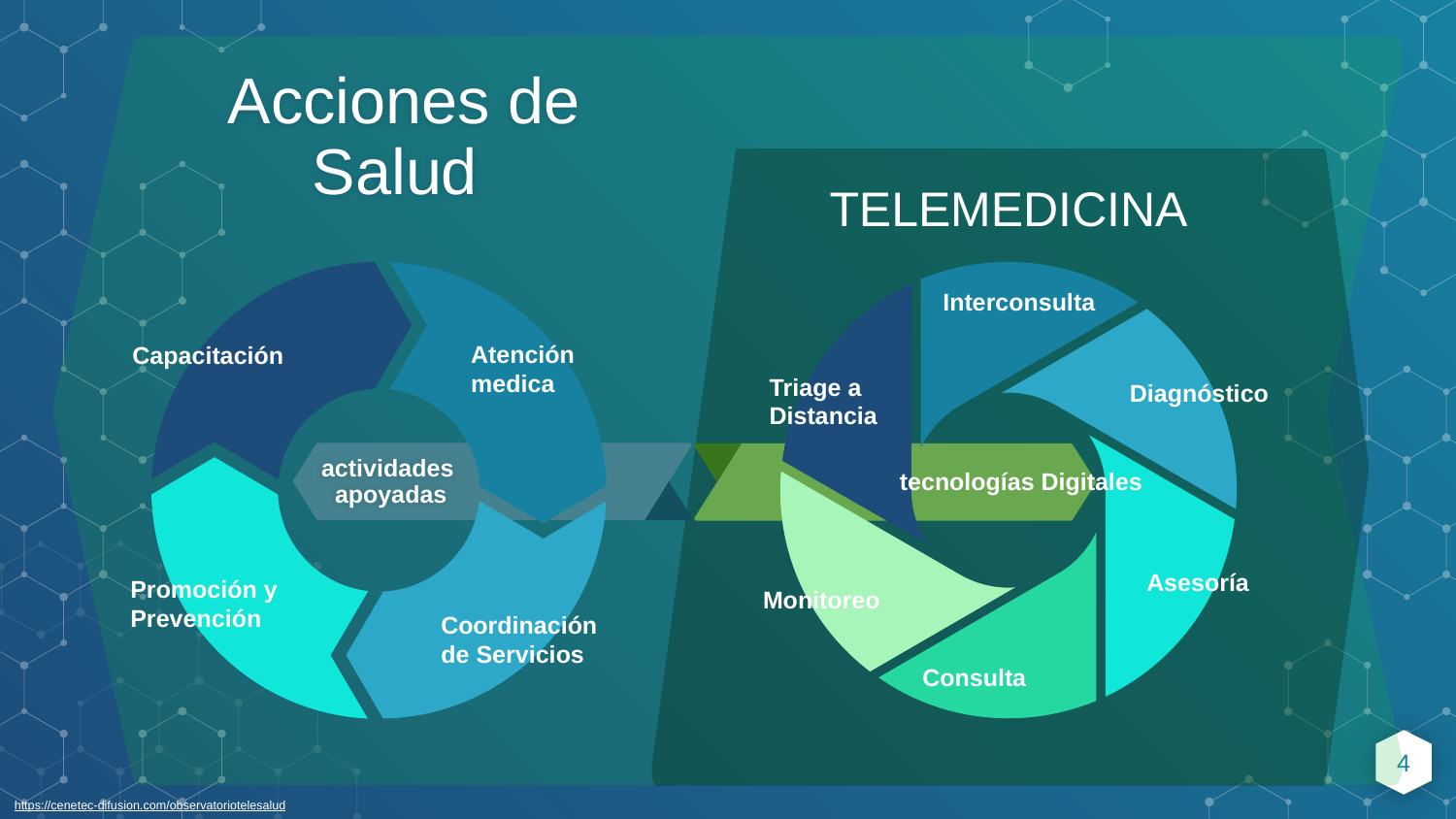

Acciones de Salud

TELEMEDICINA

Interconsulta
Capacitación
Atención medica
Triage a Distancia
Diagnóstico

actividades  apoyadas
 tecnologías Digitales
Asesoría
Promoción y Prevención
Monitoreo
Coordinación de Servicios
Consulta
4
https://cenetec-difusion.com/observatoriotelesalud